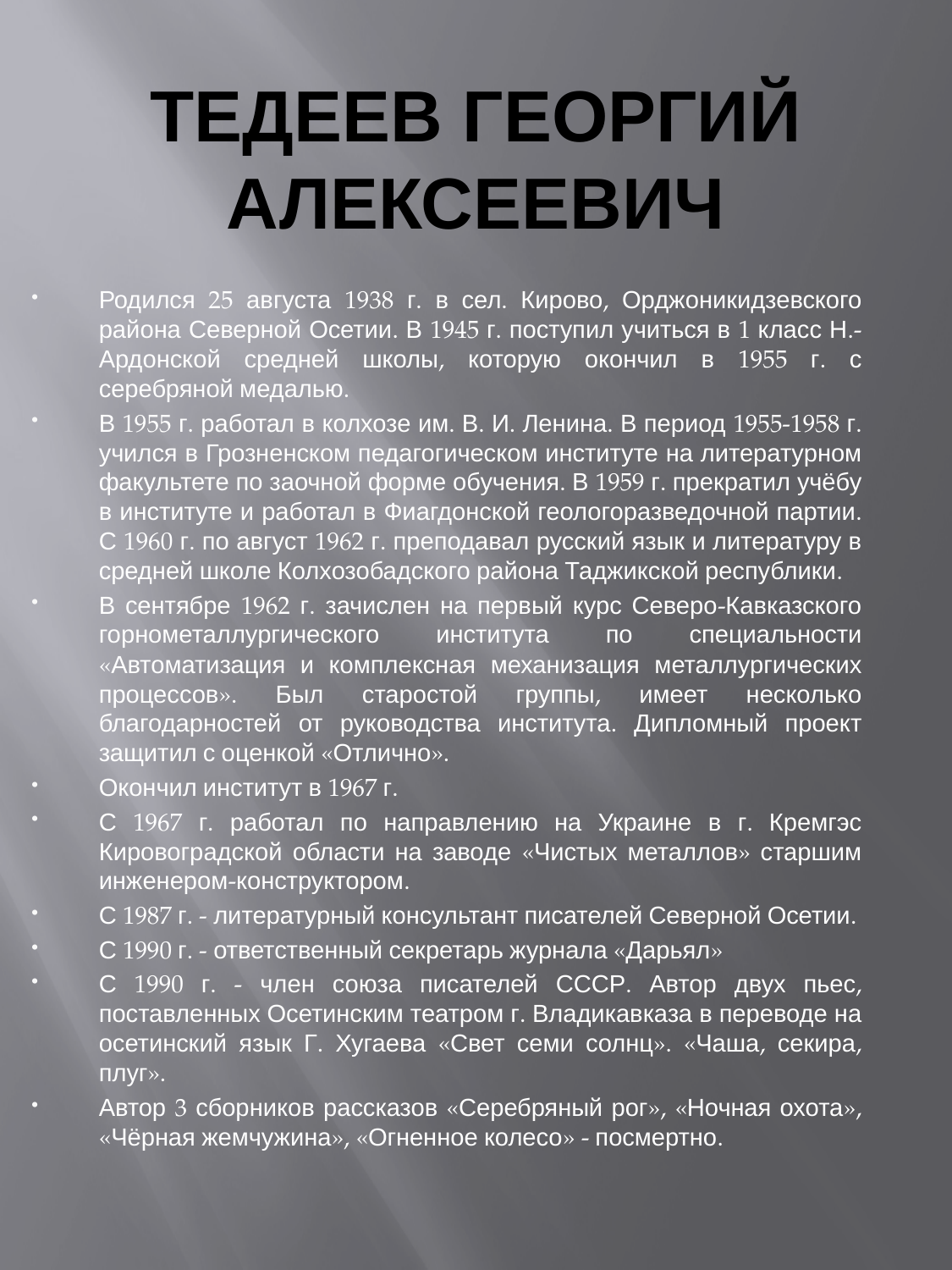

# ТЕДЕЕВ ГЕОРГИЙ АЛЕКСЕЕВИЧ
Родился 25 августа 1938 г. в сел. Кирово, Орджоникидзевского района Северной Осетии. В 1945 г. поступил учиться в 1 класс Н.-Ардонской средней школы, которую окончил в 1955 г. с серебряной медалью.
В 1955 г. работал в колхозе им. В. И. Ленина. В период 1955-1958 г. учился в Грозненском педагогическом институте на литературном факультете по заочной форме обучения. В 1959 г. прекратил учёбу в институте и работал в Фиагдонской геологоразведочной партии. С 1960 г. по август 1962 г. преподавал русский язык и литературу в средней школе Колхозобадского района Таджикской республики.
В сентябре 1962 г. зачислен на первый курс Северо-Кавказского горнометаллургического института по специальности «Автоматизация и комплексная механизация металлургических процессов». Был старостой группы, имеет несколько благодарностей от руководства института. Дипломный проект защитил с оценкой «Отлично».
Окончил институт в 1967 г.
С 1967 г. работал по направлению на Украине в г. Кремгэс Кировоградской области на заводе «Чистых металлов» старшим инженером-конструктором.
С 1987 г. - литературный консультант писателей Северной Осетии.
С 1990 г. - ответственный секретарь журнала «Дарьял»
С 1990 г. - член союза писателей СССР. Автор двух пьес, поставленных Осетинским театром г. Владикавказа в переводе на осетинский язык Г. Хугаева «Свет семи солнц». «Чаша, секира, плуг».
Автор 3 сборников рассказов «Серебряный рог», «Ночная охота», «Чёрная жемчужина», «Огненное колесо» - посмертно.